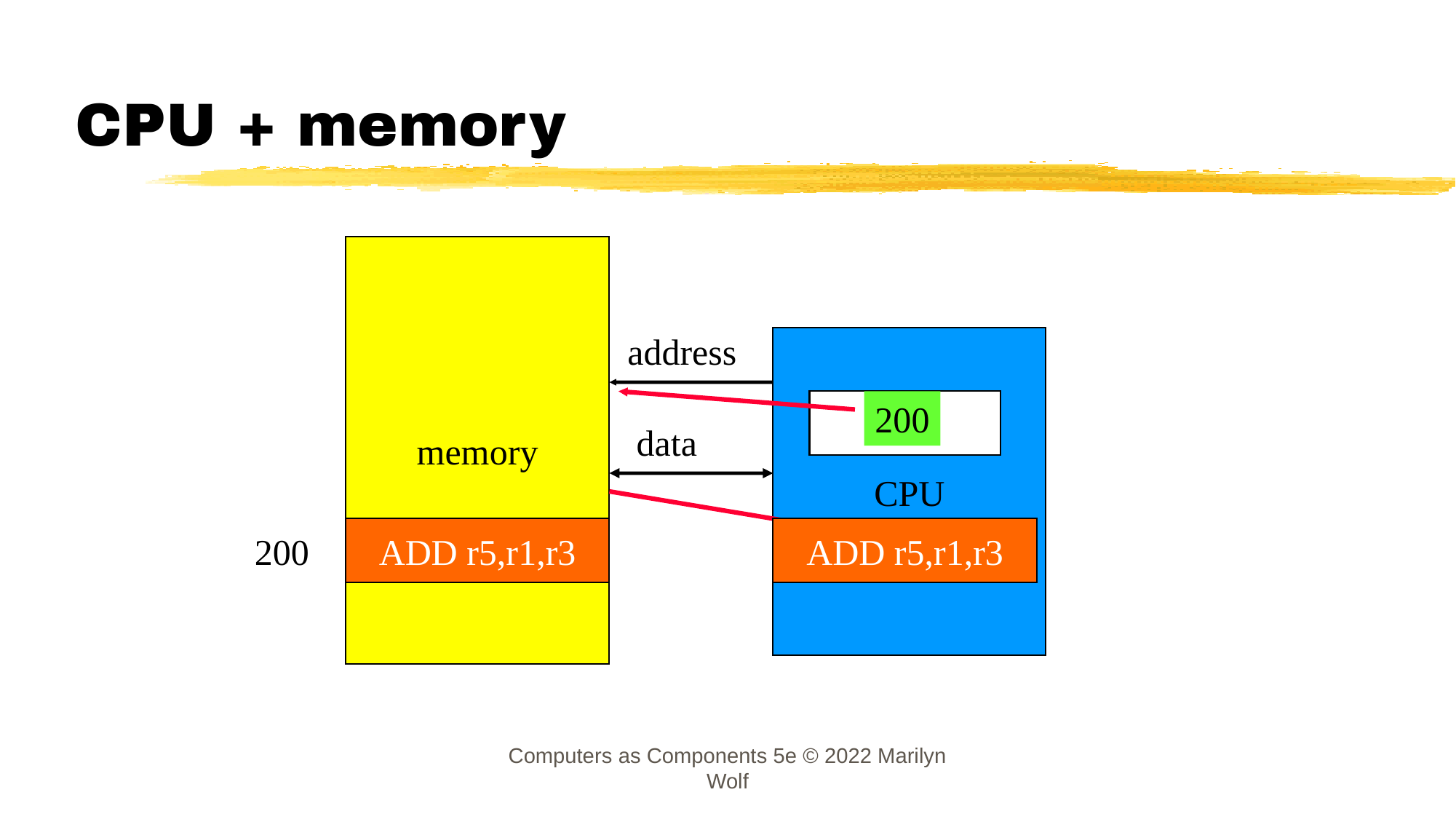

# CPU + memory
memory
address
CPU

PC
200
data

ADD r5,r1,r3
ADD r5,r1,r3
IR
200
Computers as Components 5e © 2022 Marilyn Wolf